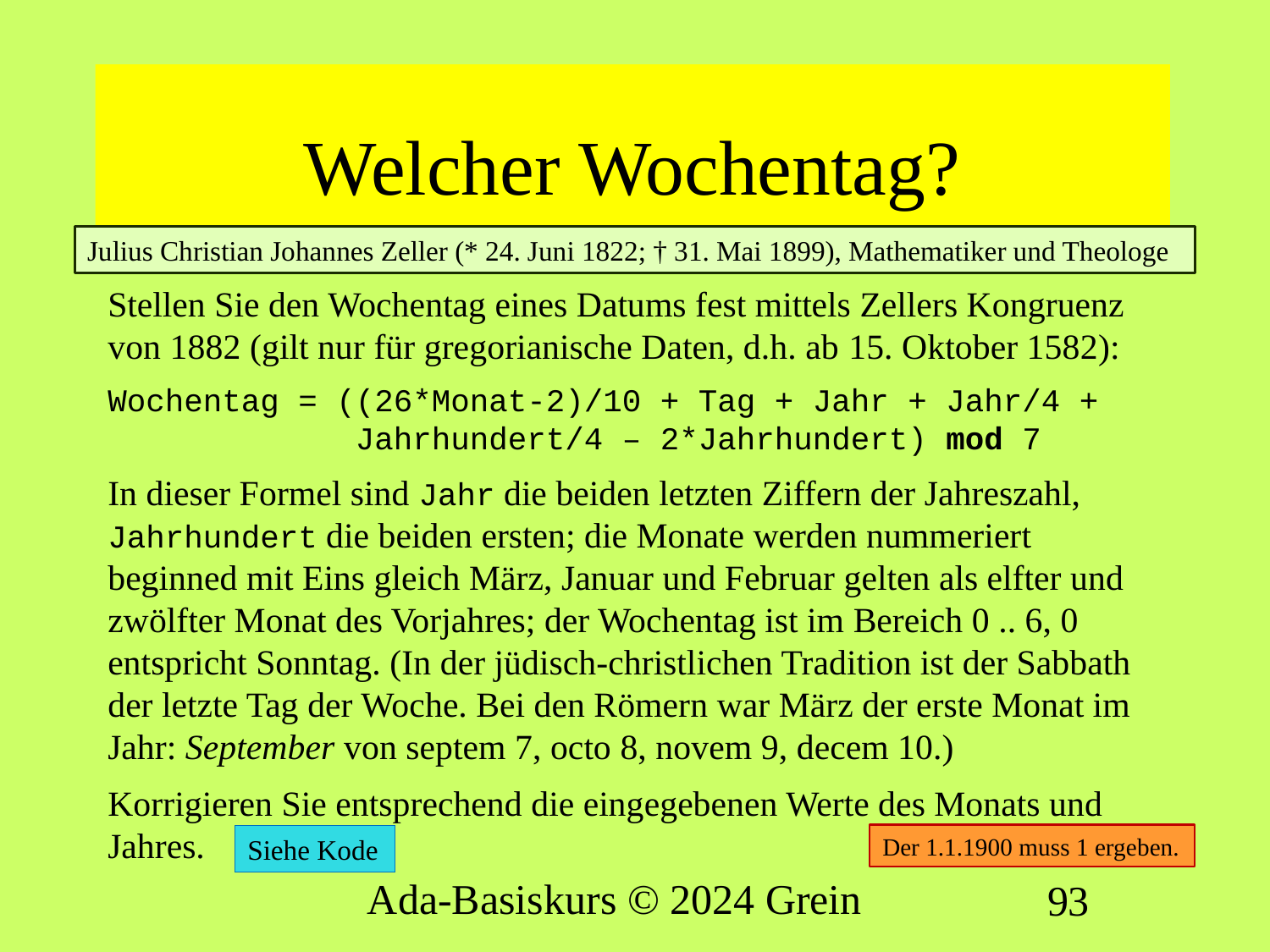

# Welcher Wochentag?
Julius Christian Johannes Zeller (* 24. Juni 1822; † 31. Mai 1899), Mathematiker und Theologe
Stellen Sie den Wochentag eines Datums fest mittels Zellers Kongruenz von 1882 (gilt nur für gregorianische Daten, d.h. ab 15. Oktober 1582):
Wochentag = ((26*Monat-2)/10 + Tag + Jahr + Jahr/4 +
             Jahrhundert/4 – 2*Jahrhundert) mod 7
In dieser Formel sind Jahr die beiden letzten Ziffern der Jahreszahl, Jahrhundert die beiden ersten; die Monate werden nummeriert beginned mit Eins gleich März, Januar und Februar gelten als elfter und zwölfter Monat des Vorjahres; der Wochentag ist im Bereich 0 .. 6, 0 entspricht Sonntag. (In der jüdisch-christlichen Tradition ist der Sabbath der letzte Tag der Woche. Bei den Römern war März der erste Monat im Jahr: September von septem 7, octo 8, novem 9, decem 10.)
Korrigieren Sie entsprechend die eingegebenen Werte des Monats und Jahres.
Der 1.1.1900 muss 1 ergeben.
Siehe Kode
Ada-Basiskurs © 2024 Grein
93